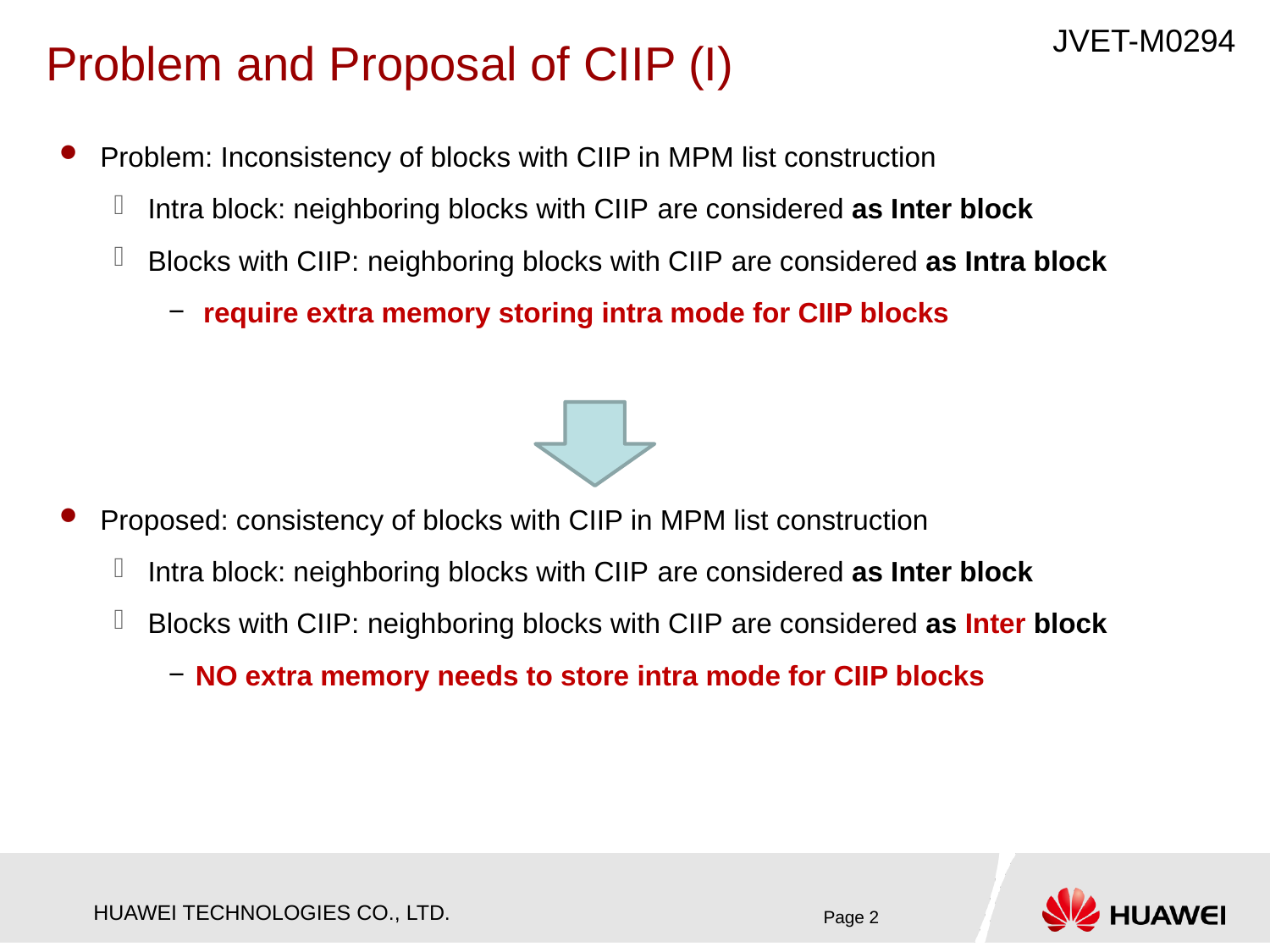

# Problem and Proposal of CIIP (I)
Problem: Inconsistency of blocks with CIIP in MPM list construction
Intra block: neighboring blocks with CIIP are considered as Inter block
Blocks with CIIP: neighboring blocks with CIIP are considered as Intra block
 require extra memory storing intra mode for CIIP blocks

Proposed: consistency of blocks with CIIP in MPM list construction
Intra block: neighboring blocks with CIIP are considered as Inter block
Blocks with CIIP: neighboring blocks with CIIP are considered as Inter block
NO extra memory needs to store intra mode for CIIP blocks

Page 2